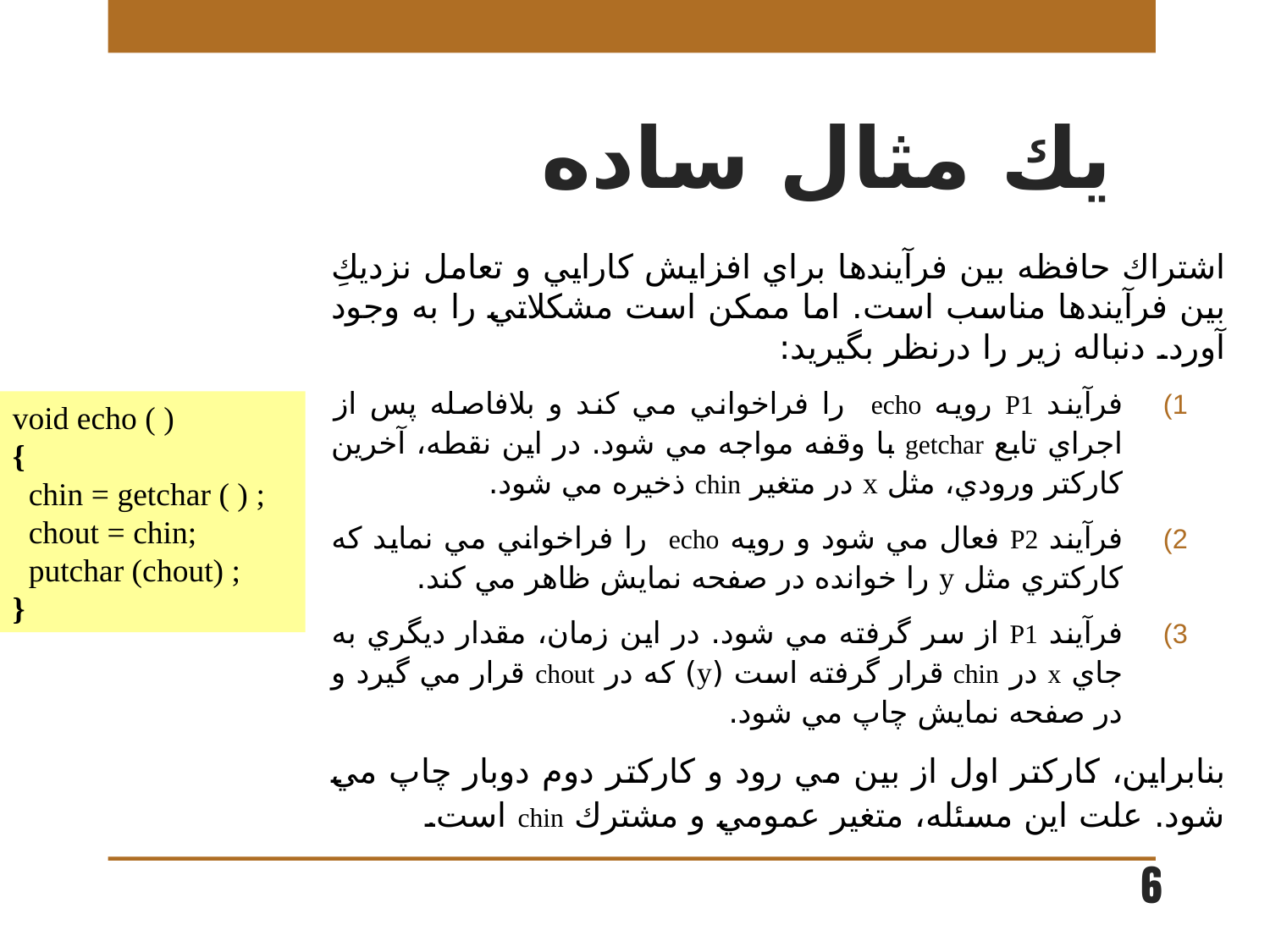

# يك مثال ساده
اشتراك حافظه بين فرآيندها براي افزايش كارايي و تعامل نزديكِ بين فرآيندها مناسب است. اما ممكن است مشكلاتي را به وجود آورد. دنباله زير را درنظر بگيريد:
فرآيند P1 رويه echo  را فراخواني مي كند و بلافاصله پس از اجراي تابع getchar با وقفه مواجه مي شود. در اين نقطه، آخرين كاركتر ورودي، مثل x در متغير chin ذخيره مي شود.
فرآيند P2 فعال مي شود و رويه echo  را فراخواني مي نمايد كه كاركتري مثل y را خوانده در صفحه نمايش ظاهر مي كند.
فرآيند P1 از سر گرفته مي شود. در اين زمان، مقدار ديگري به جاي x در chin قرار گرفته است (y) كه در chout قرار مي گيرد و در صفحه نمايش چاپ مي شود.
بنابراين، كاركتر اول از بين مي رود و كاركتر دوم دوبار چاپ مي شود. علت اين مسئله، متغير عمومي و مشترك chin است.
void echo ( )
{
  chin = getchar ( ) ;
  chout = chin;
  putchar (chout) ;
}
6